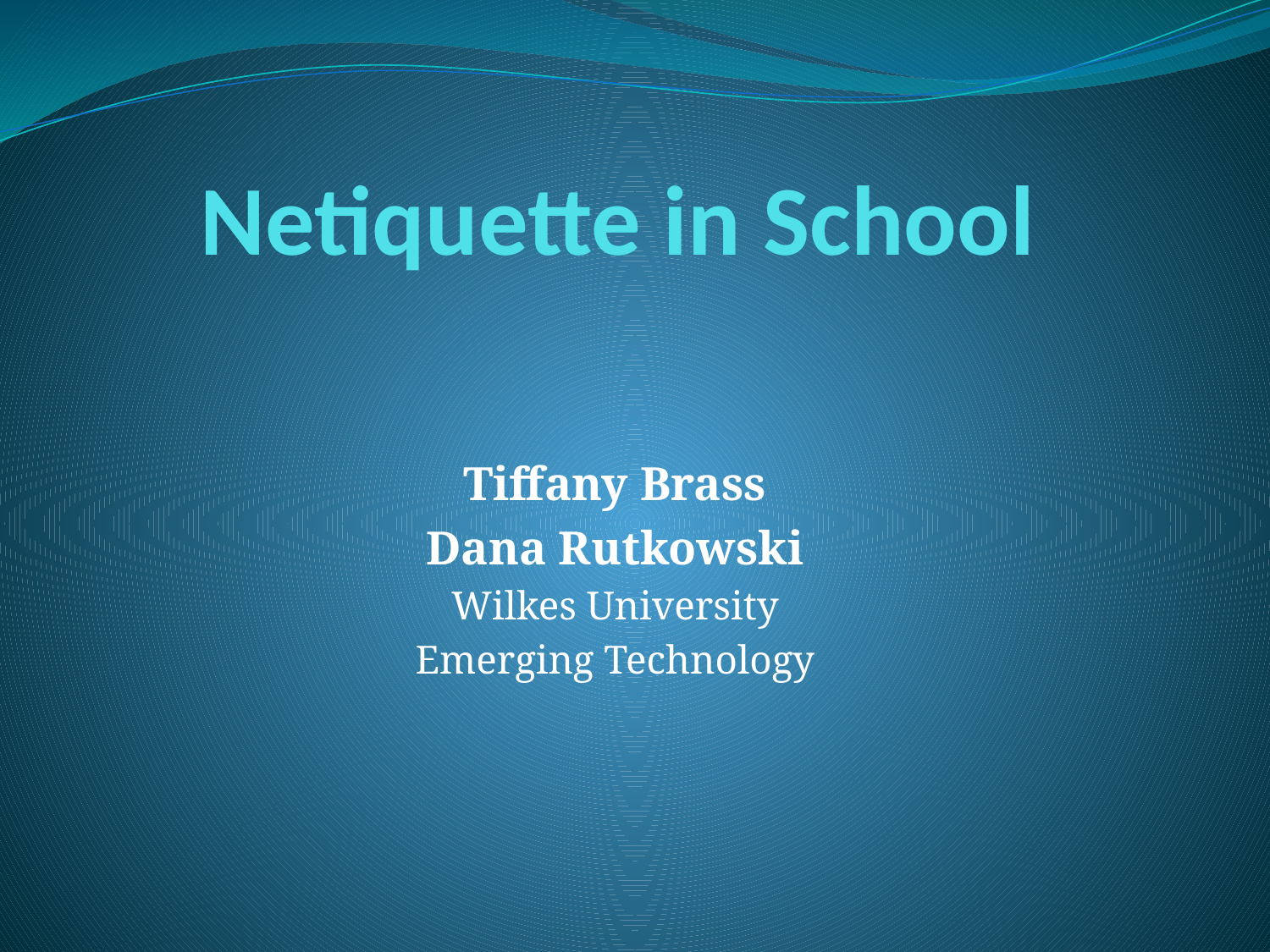

# Netiquette in School
Tiffany Brass
Dana Rutkowski
Wilkes University
Emerging Technology